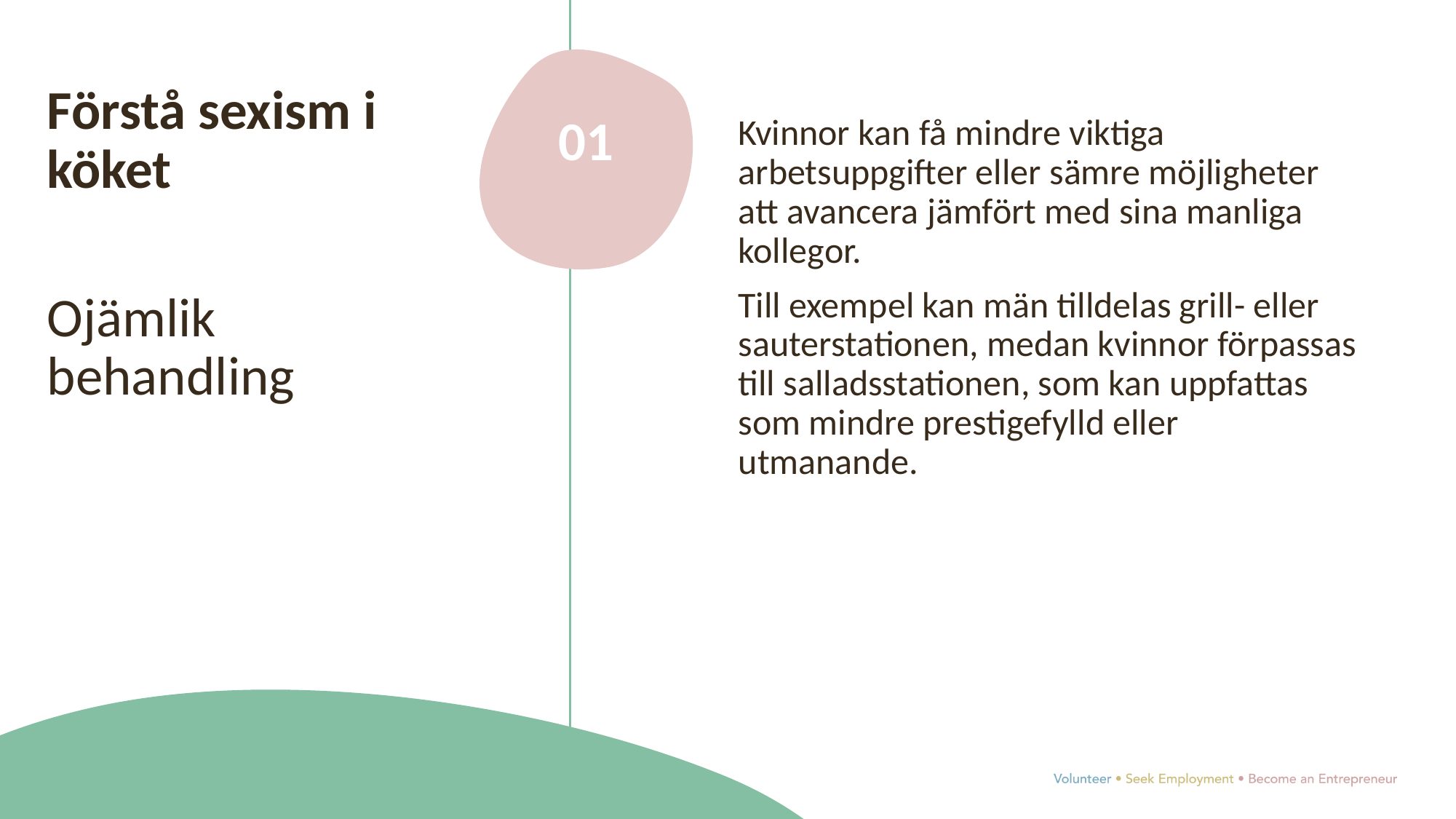

Förstå sexism i köket

Ojämlik behandling
01
Kvinnor kan få mindre viktiga arbetsuppgifter eller sämre möjligheter att avancera jämfört med sina manliga kollegor.
Till exempel kan män tilldelas grill- eller sauterstationen, medan kvinnor förpassas till salladsstationen, som kan uppfattas som mindre prestigefylld eller utmanande.